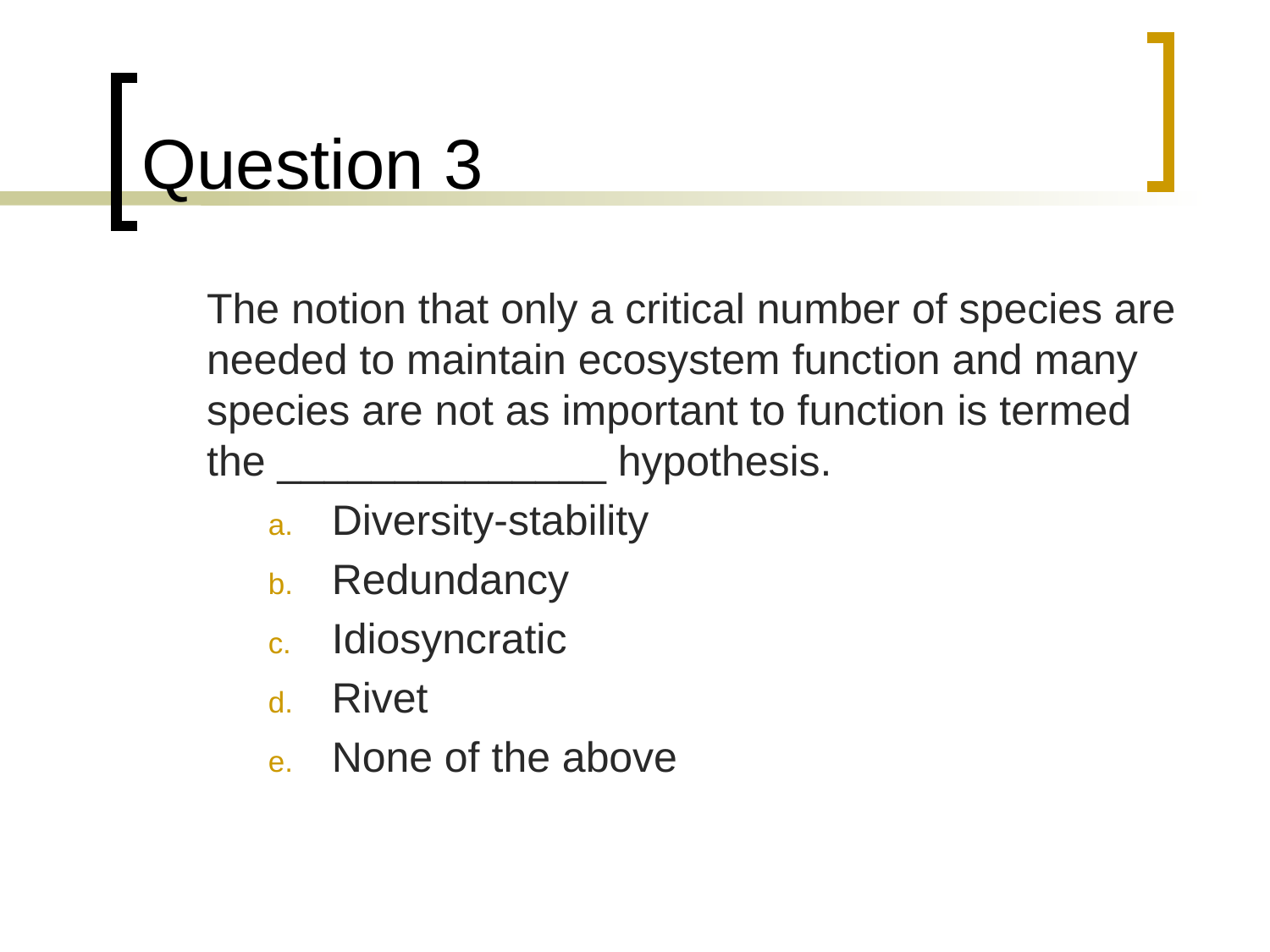

# Question 3
	The notion that only a critical number of species are needed to maintain ecosystem function and many species are not as important to function is termed the ______________ hypothesis.
Diversity-stability
Redundancy
Idiosyncratic
Rivet
None of the above